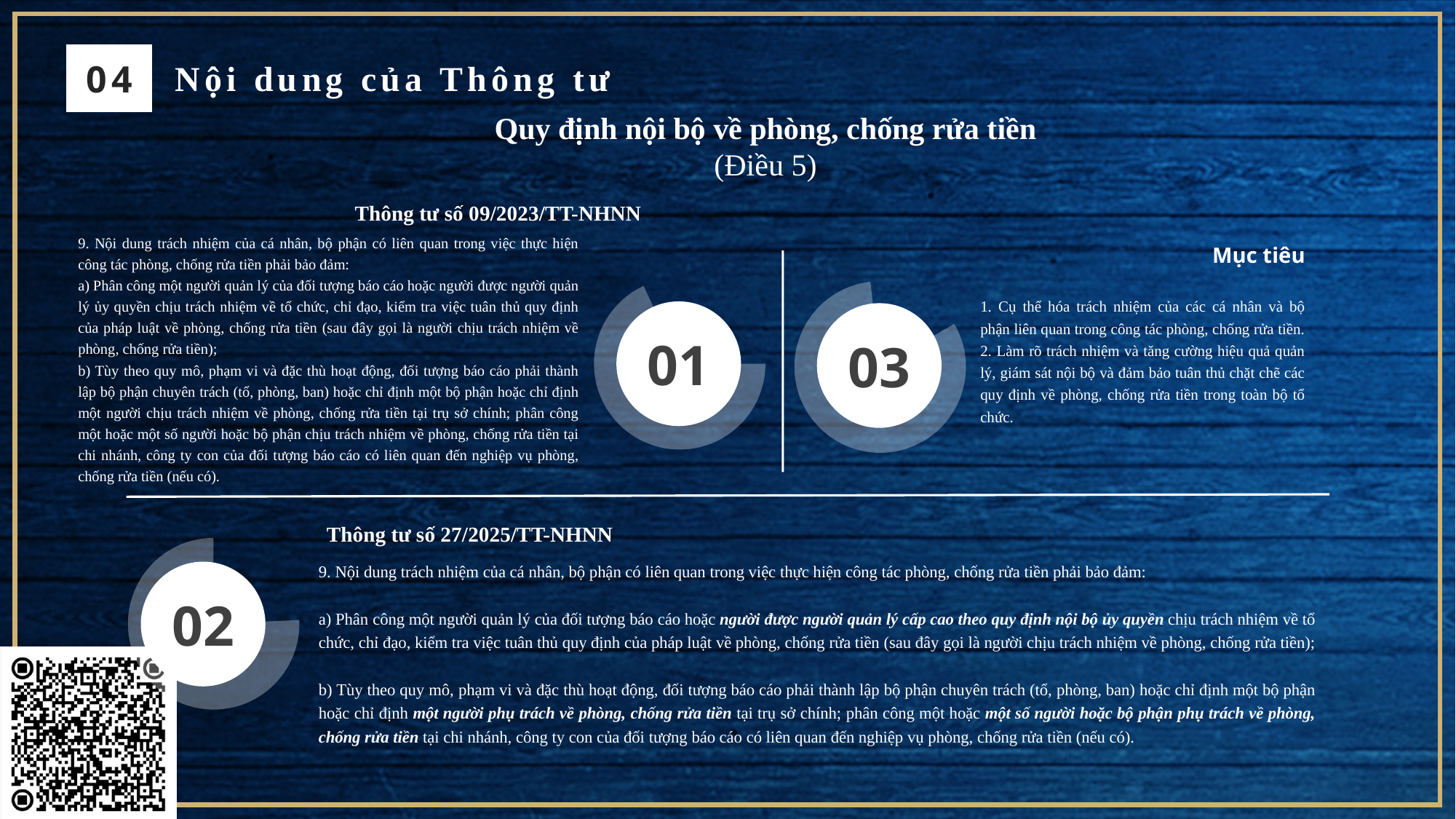

04
Nội dung của Thông tư
Quy định nội bộ về phòng, chống rửa tiền
(Điều 5)

Thông tư số 09/2023/TT-NHNN
9. Nội dung trách nhiệm của cá nhân, bộ phận có liên quan trong việc thực hiện công tác phòng, chống rửa tiền phải bảo đảm:
a) Phân công một người quản lý của đối tượng báo cáo hoặc người được người quản lý ủy quyền chịu trách nhiệm về tổ chức, chỉ đạo, kiểm tra việc tuân thủ quy định của pháp luật về phòng, chống rửa tiền (sau đây gọi là người chịu trách nhiệm về phòng, chống rửa tiền);
b) Tùy theo quy mô, phạm vi và đặc thù hoạt động, đối tượng báo cáo phải thành lập bộ phận chuyên trách (tổ, phòng, ban) hoặc chỉ định một bộ phận hoặc chỉ định một người chịu trách nhiệm về phòng, chống rửa tiền tại trụ sở chính; phân công một hoặc một số người hoặc bộ phận chịu trách nhiệm về phòng, chống rửa tiền tại chi nhánh, công ty con của đối tượng báo cáo có liên quan đến nghiệp vụ phòng, chống rửa tiền (nếu có).
Mục tiêu
1. Cụ thể hóa trách nhiệm của các cá nhân và bộ phận liên quan trong công tác phòng, chống rửa tiền.
2. Làm rõ trách nhiệm và tăng cường hiệu quả quản lý, giám sát nội bộ và đảm bảo tuân thủ chặt chẽ các quy định về phòng, chống rửa tiền trong toàn bộ tổ chức.

01

03

Thông tư số 27/2025/TT-NHNN
9. Nội dung trách nhiệm của cá nhân, bộ phận có liên quan trong việc thực hiện công tác phòng, chống rửa tiền phải bảo đảm:

a) Phân công một người quản lý của đối tượng báo cáo hoặc người được người quản lý cấp cao theo quy định nội bộ ủy quyền chịu trách nhiệm về tổ chức, chỉ đạo, kiểm tra việc tuân thủ quy định của pháp luật về phòng, chống rửa tiền (sau đây gọi là người chịu trách nhiệm về phòng, chống rửa tiền);

b) Tùy theo quy mô, phạm vi và đặc thù hoạt động, đối tượng báo cáo phải thành lập bộ phận chuyên trách (tổ, phòng, ban) hoặc chỉ định một bộ phận hoặc chỉ định một người phụ trách về phòng, chống rửa tiền tại trụ sở chính; phân công một hoặc một số người hoặc bộ phận phụ trách về phòng, chống rửa tiền tại chi nhánh, công ty con của đối tượng báo cáo có liên quan đến nghiệp vụ phòng, chống rửa tiền (nếu có).

02